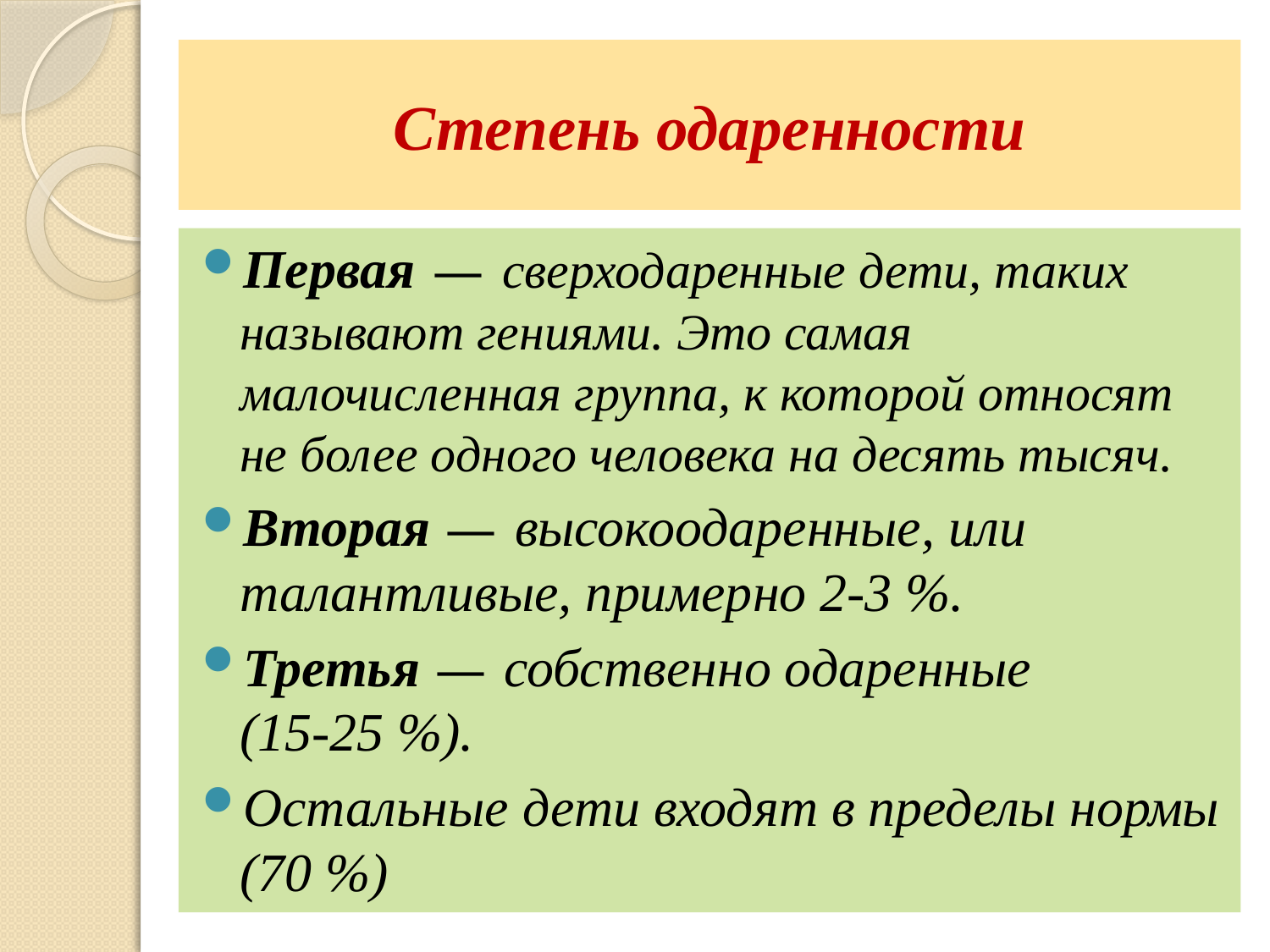

# Степень одаренности
Первая — сверходаренные дети, таких называют гениями. Это самая малочисленная группа, к которой относят не более одного человека на десять тысяч.
Вторая — высокоодаренные, или талантливые, примерно 2‑3 %.
Третья — собственно одаренные (15‑25 %).
Остальные дети входят в пределы нормы (70 %)